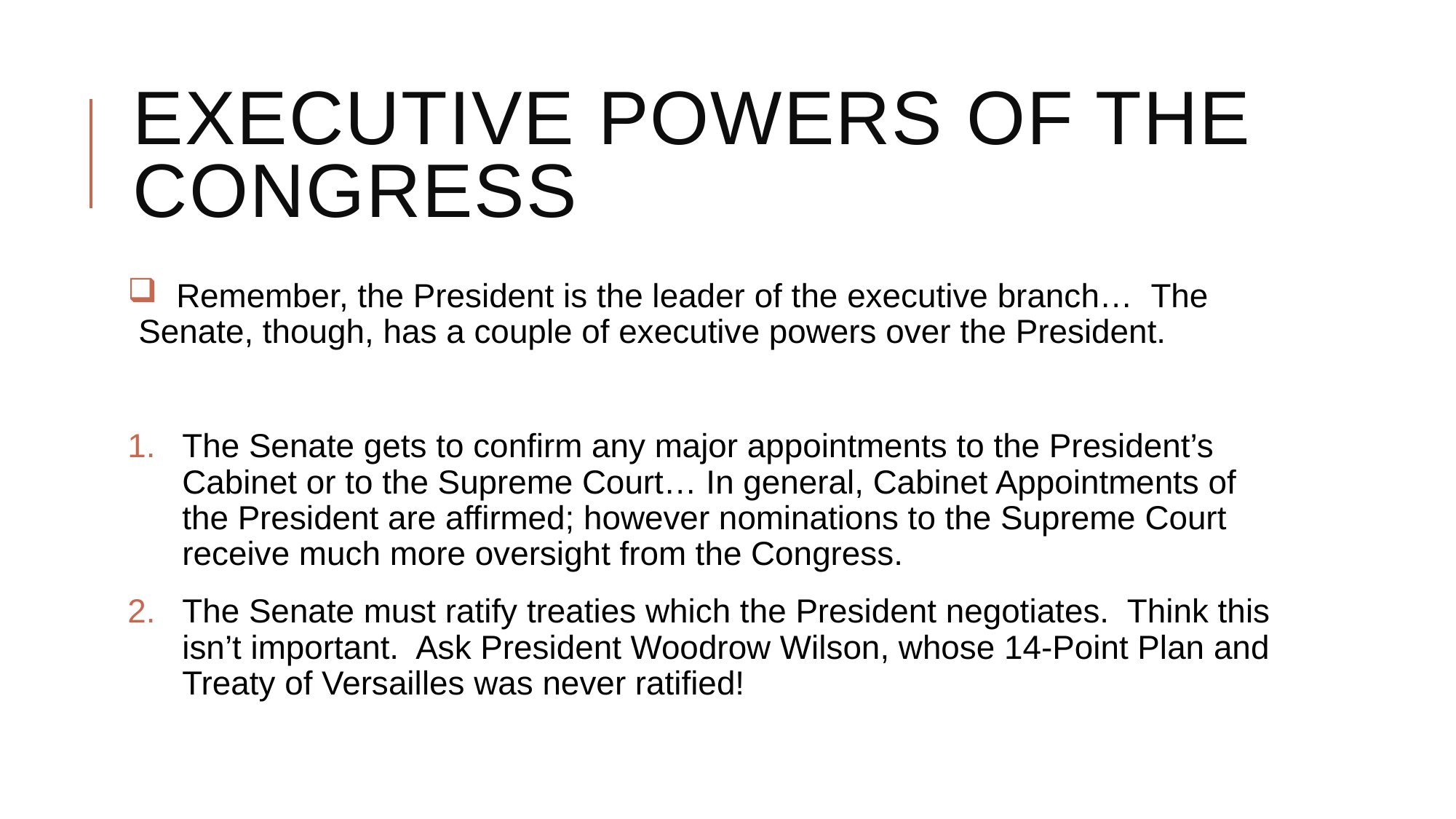

# Executive powers of the Congress
  Remember, the President is the leader of the executive branch…  The Senate, though, has a couple of executive powers over the President.

The Senate gets to confirm any major appointments to the President’s Cabinet or to the Supreme Court… In general, Cabinet Appointments of the President are affirmed; however nominations to the Supreme Court receive much more oversight from the Congress.
The Senate must ratify treaties which the President negotiates.  Think this isn’t important.  Ask President Woodrow Wilson, whose 14-Point Plan and Treaty of Versailles was never ratified!